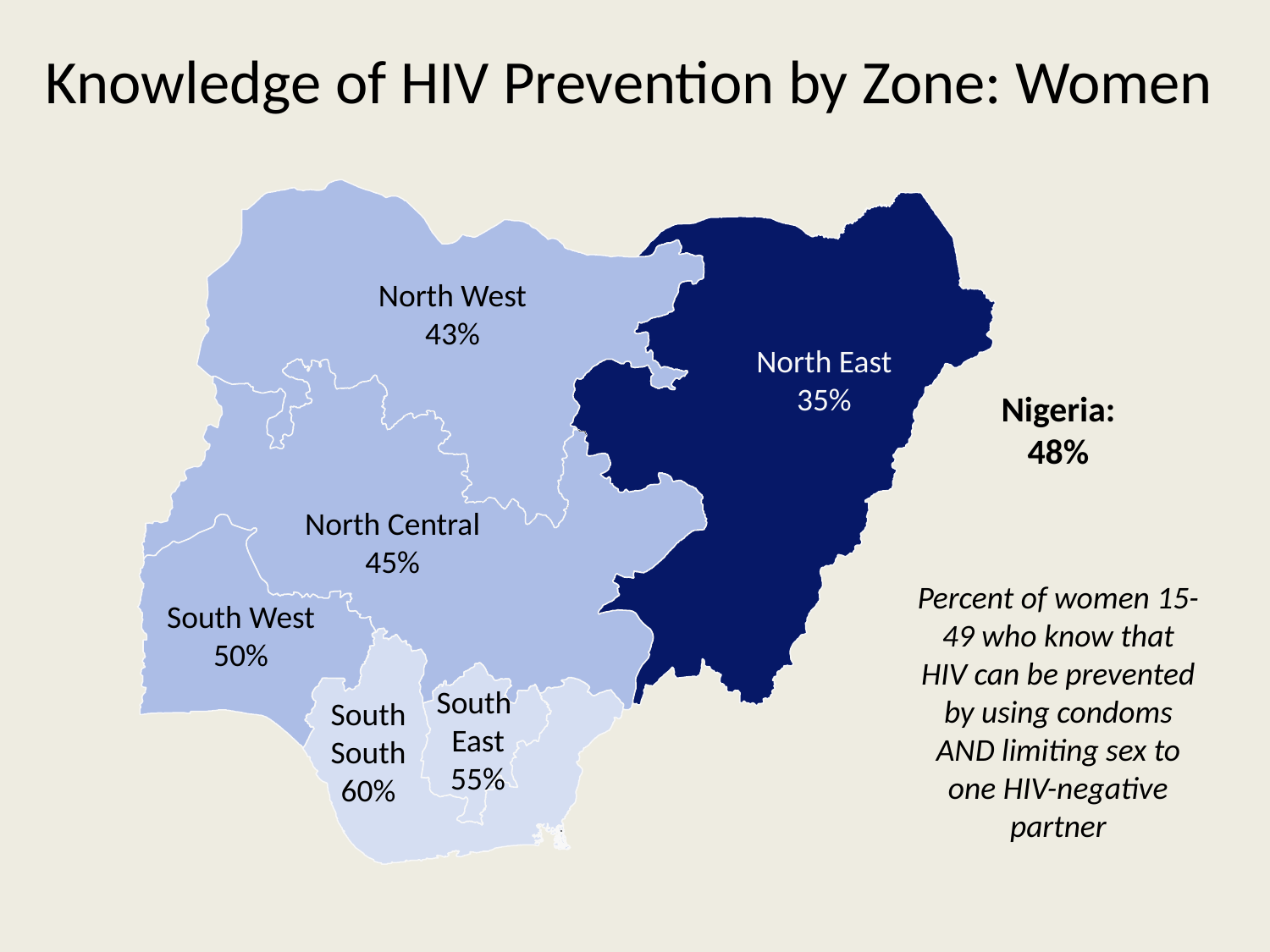

# Knowledge of HIV Prevention by Zone: Women

North West
43%
North East
35%
North Central
45%
South West
50%
South
East
55%
South
South
60%
Nigeria:
48%
Percent of women 15-49 who know that HIV can be prevented by using condoms AND limiting sex to one HIV-negative partner